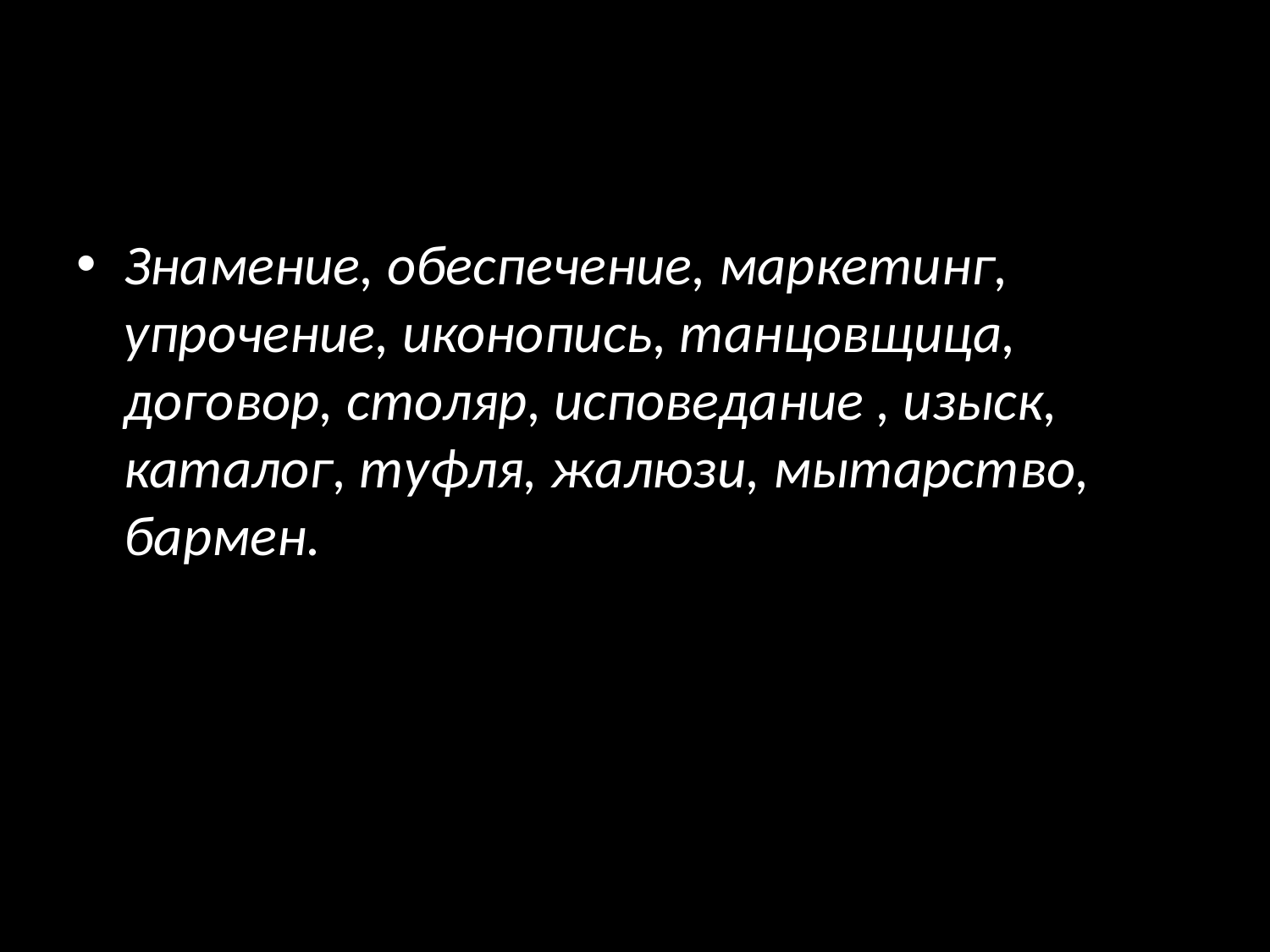

#
Знамение, обеспечение, маркетинг, упрочение, иконопись, танцовщица, договор, столяр, исповедание , изыск, каталог, туфля, жалюзи, мытарство, бармен.